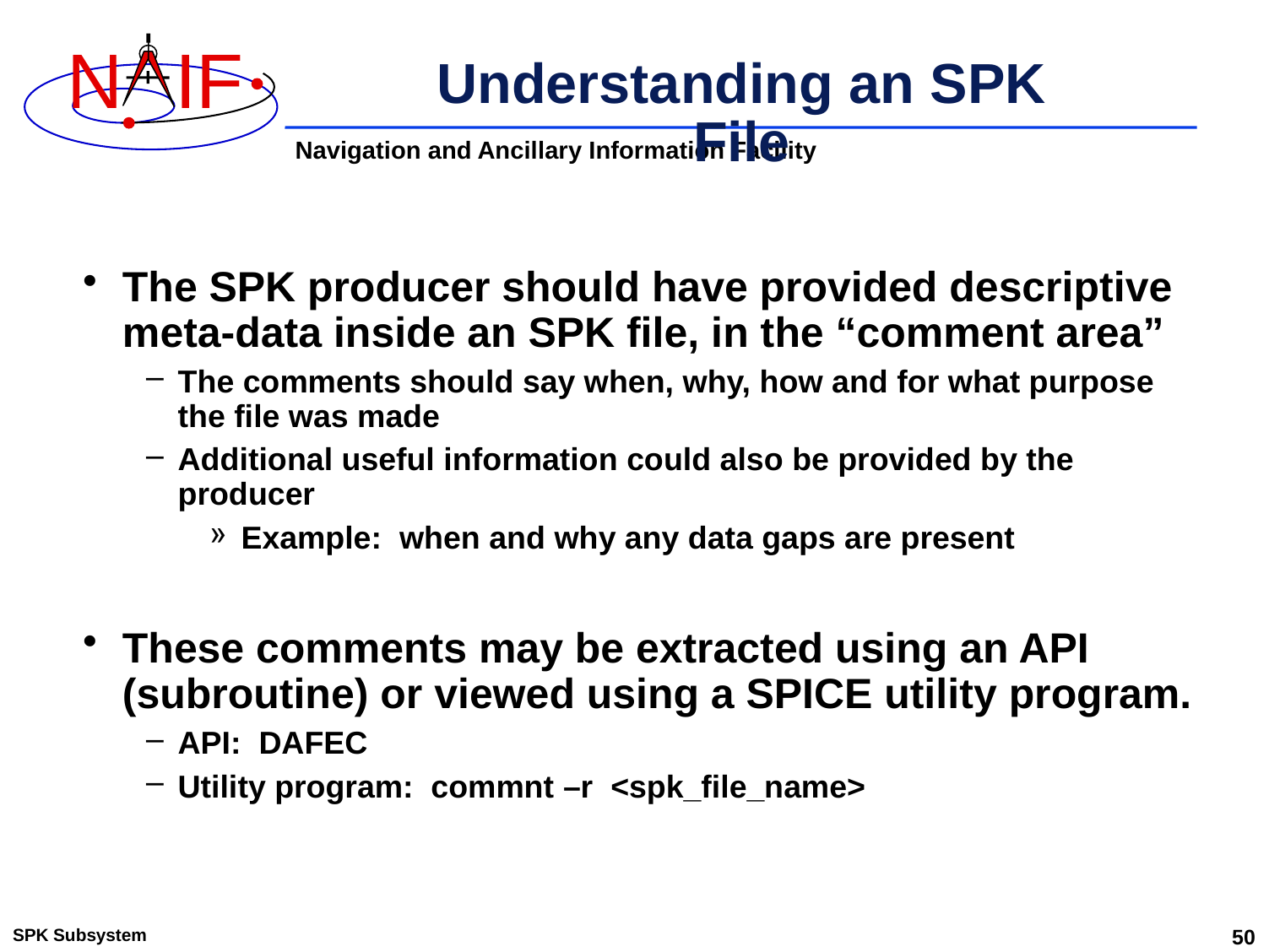

# Understanding an SPK File
The SPK producer should have provided descriptive meta-data inside an SPK file, in the “comment area”
The comments should say when, why, how and for what purpose the file was made
Additional useful information could also be provided by the producer
Example:  when and why any data gaps are present

These comments may be extracted using an API (subroutine) or viewed using a SPICE utility program.
API:  DAFEC
Utility program:  commnt –r  <spk_file_name>

SPK Subsystem
50